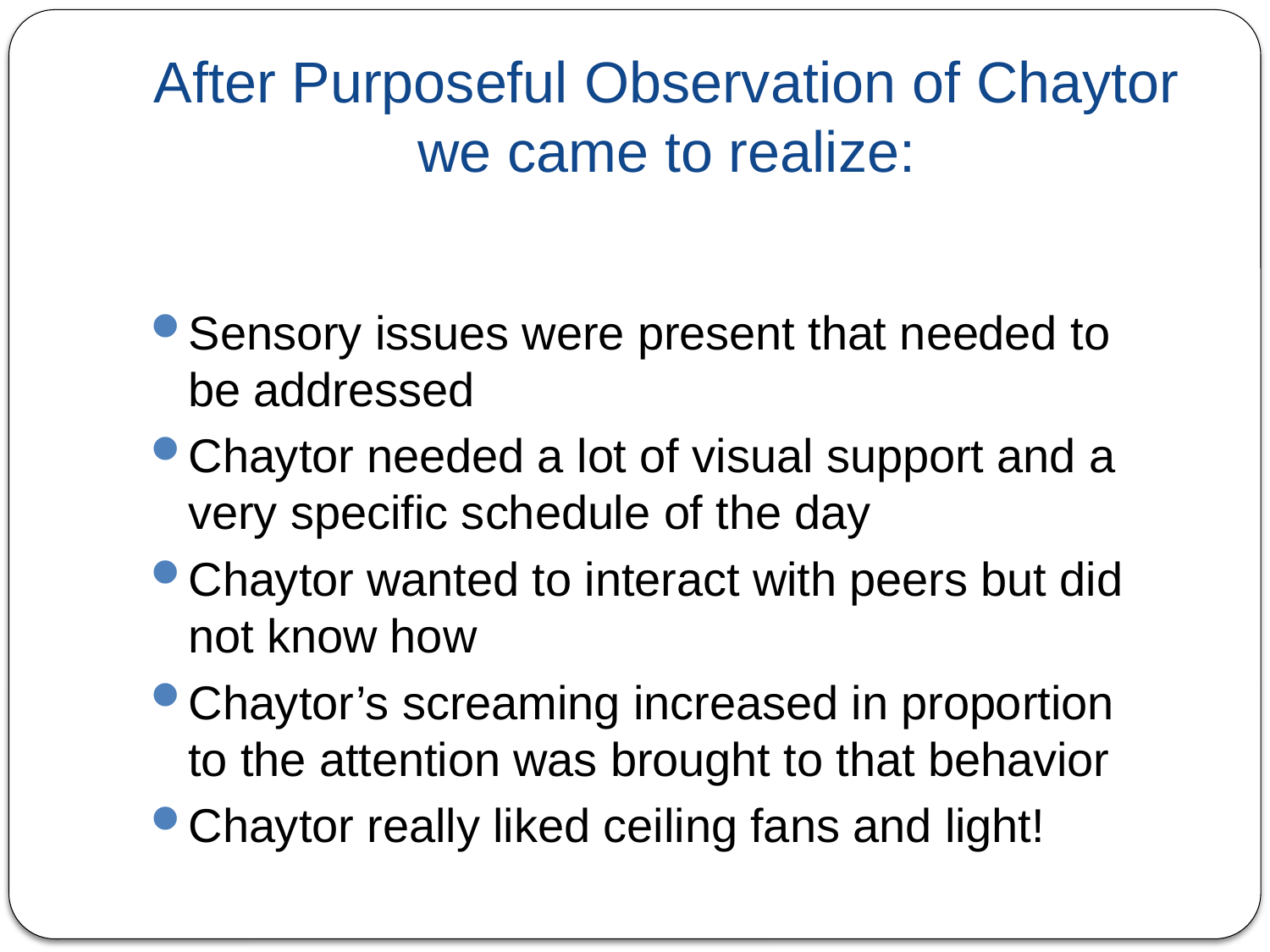

# After Purposeful Observation of Chaytor we came to realize:
Sensory issues were present that needed to be addressed
Chaytor needed a lot of visual support and a very specific schedule of the day
Chaytor wanted to interact with peers but did not know how
Chaytor’s screaming increased in proportion to the attention was brought to that behavior
Chaytor really liked ceiling fans and light!